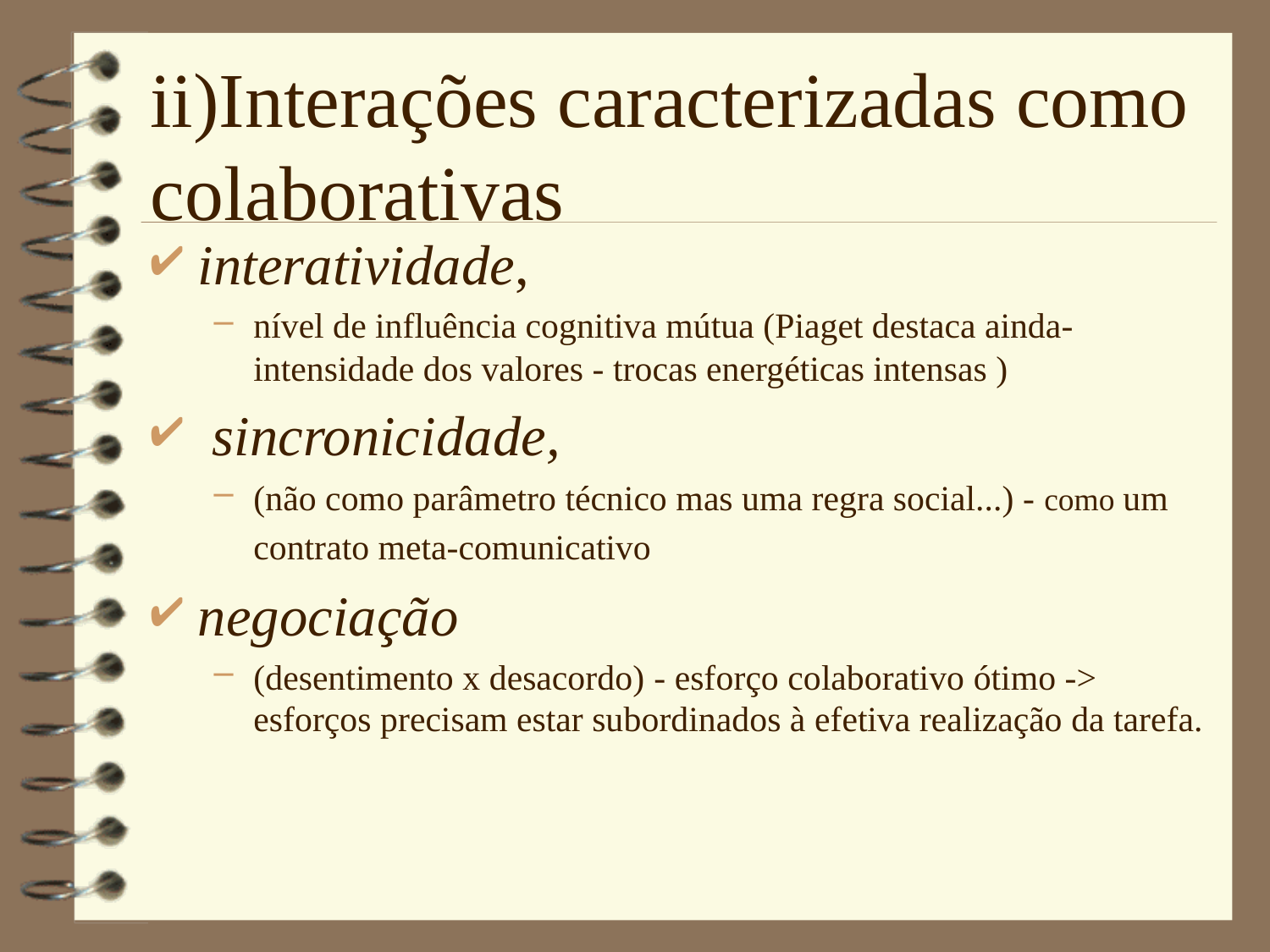

# ii)Interações caracterizadas como colaborativas
interatividade,
nível de influência cognitiva mútua (Piaget destaca ainda- intensidade dos valores - trocas energéticas intensas )
 sincronicidade,
(não como parâmetro técnico mas uma regra social...) - como um contrato meta-comunicativo
negociação
(desentimento x desacordo) - esforço colaborativo ótimo -> esforços precisam estar subordinados à efetiva realização da tarefa.